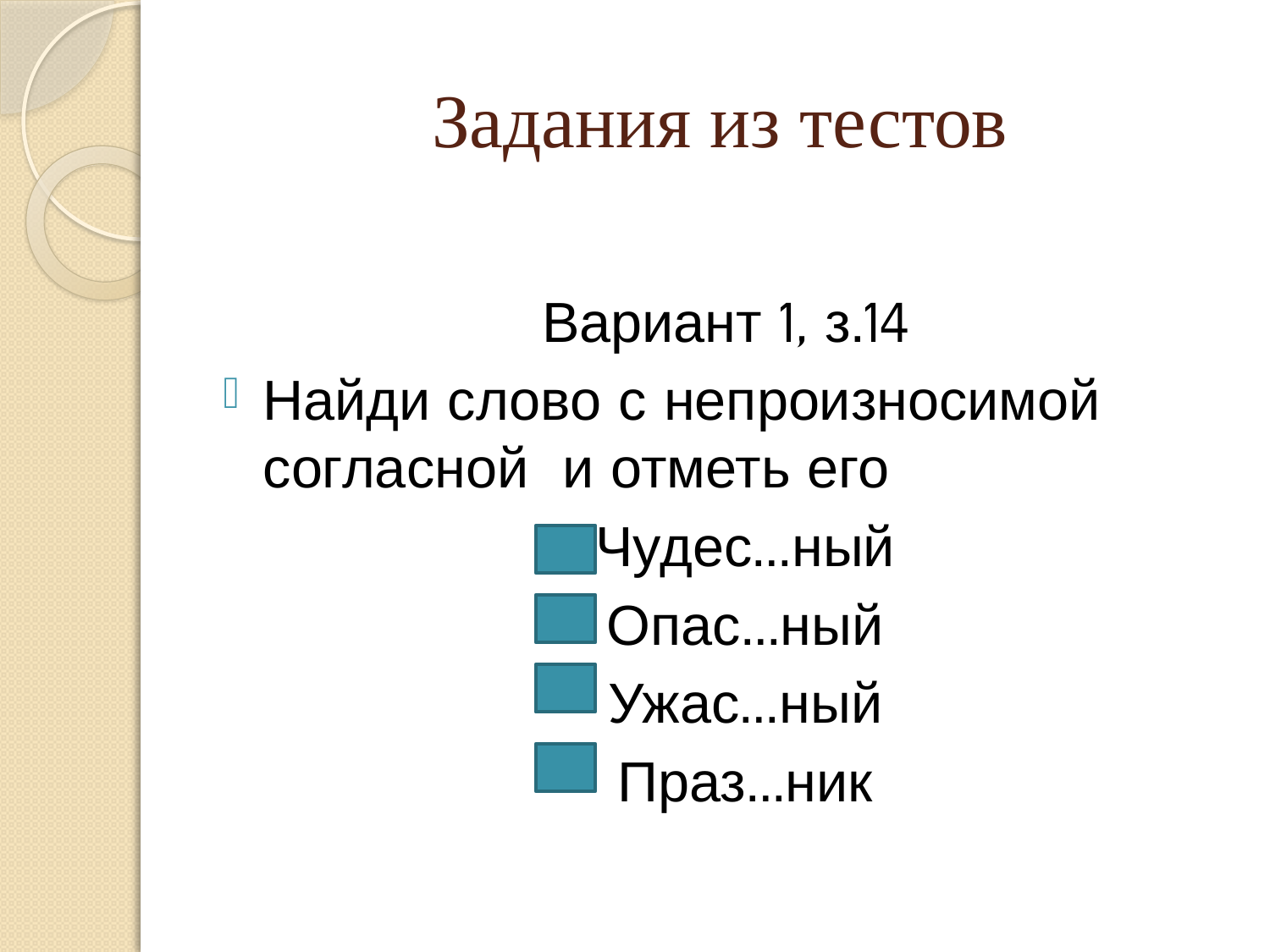

# Задания из тестов

Вариант 1, з.14
Найди слово с непроизносимой согласной  и отметь его
Чудес…ный
Опас…ный
Ужас…ный
Праз…ник